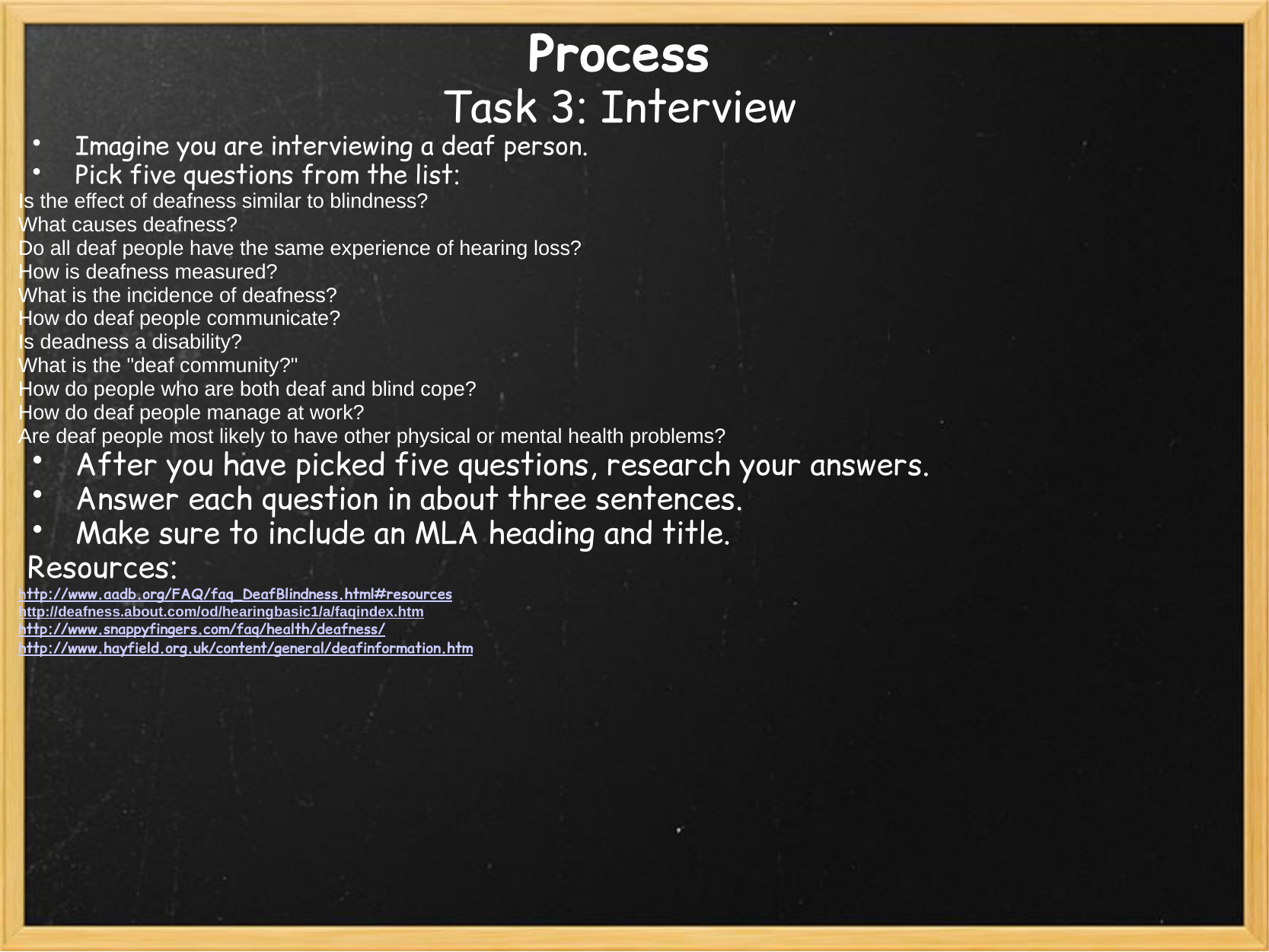

Process
Task 3: Interview
Imagine you are interviewing a deaf person.
Pick five questions from the list:
Is the effect of deafness similar to blindness?
What causes deafness?
Do all deaf people have the same experience of hearing loss?
How is deafness measured?
What is the incidence of deafness?
How do deaf people communicate?
Is deadness a disability?
What is the "deaf community?"
How do people who are both deaf and blind cope?
How do deaf people manage at work?
Are deaf people most likely to have other physical or mental health problems?
﻿After you have picked five questions, research your answers.
Answer each question in about three sentences.
Make sure to include an MLA heading and title.
 Resources:
http://www.aadb.org/FAQ/faq_DeafBlindness.html#resources
http://deafness.about.com/od/hearingbasic1/a/faqindex.htm
http://www.snappyfingers.com/faq/health/deafness/
http://www.hayfield.org.uk/content/general/deafinformation.htm